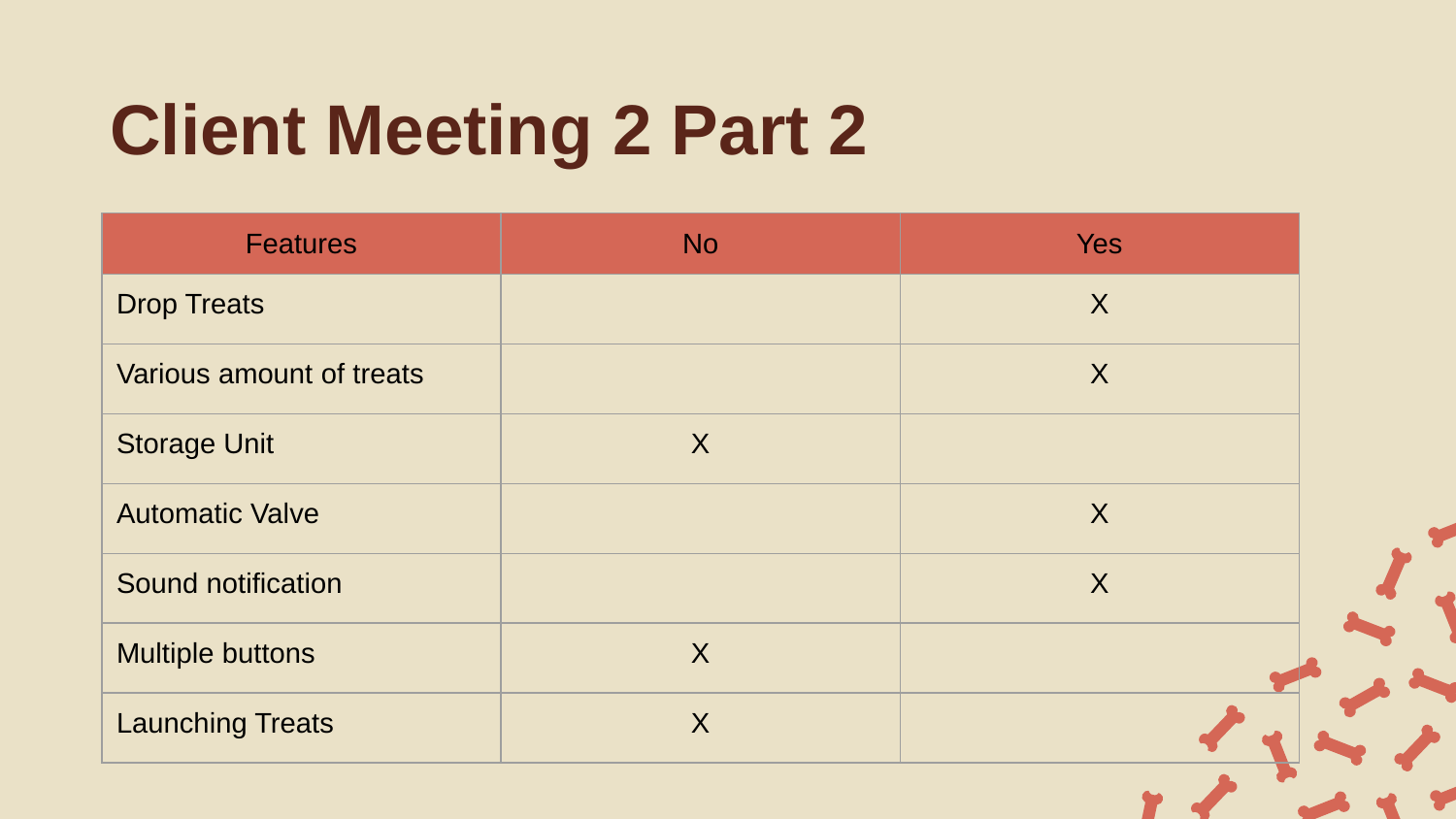

# Client Meeting 2 Part 2
| Features | No | Yes |
| --- | --- | --- |
| Drop Treats |  | X |
| Various amount of treats |  | X |
| Storage Unit | X |  |
| Automatic Valve |  | X |
| Sound notification |  | X |
| Multiple buttons | X |  |
| Launching Treats | X |  |